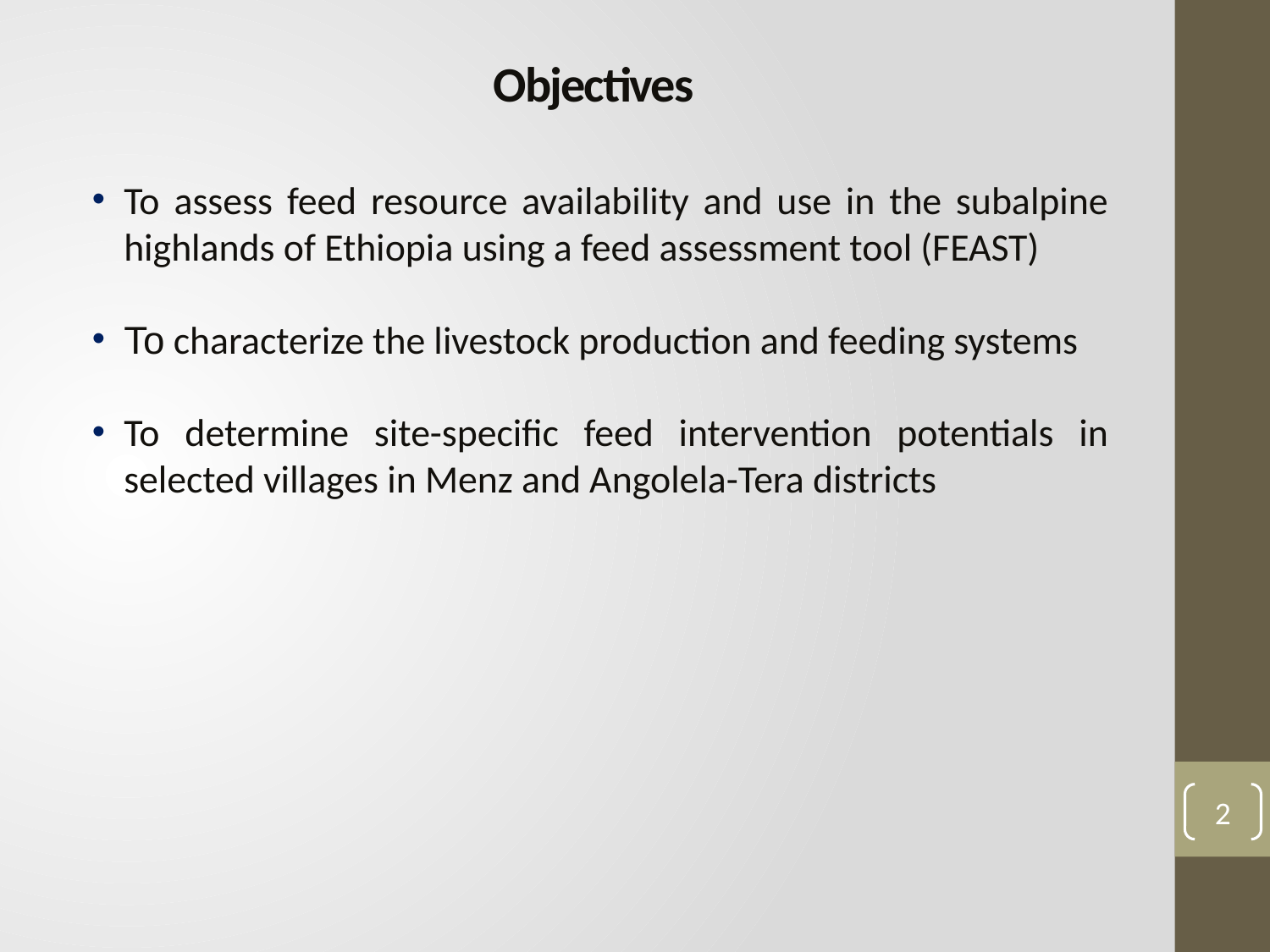

# Objectives
To assess feed resource availability and use in the subalpine highlands of Ethiopia using a feed assessment tool (FEAST)

To characterize the livestock production and feeding systems

To determine site-specific feed intervention potentials in selected villages in Menz and Angolela-Tera districts

2